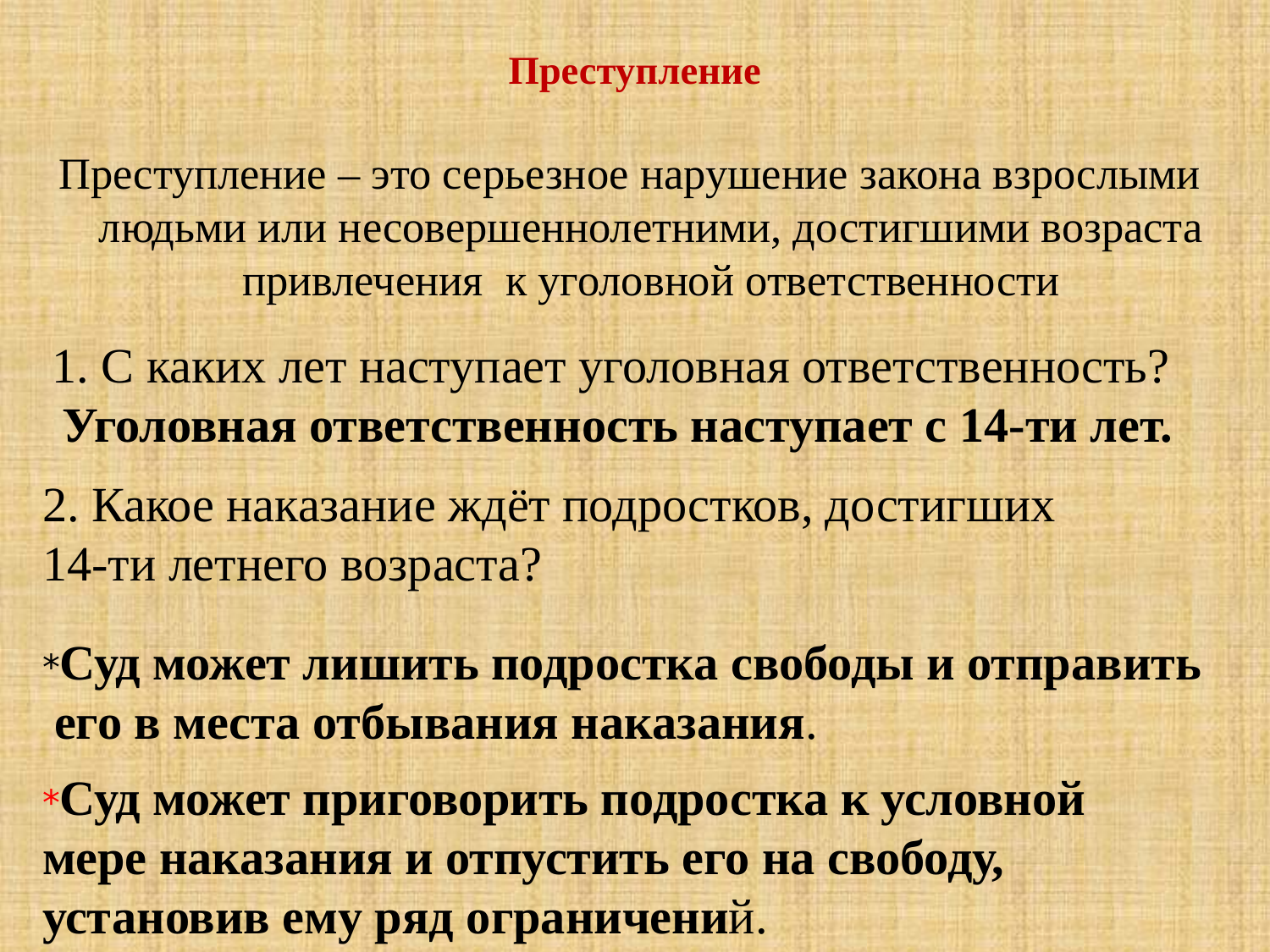

# Преступление
Преступление – это серьезное нарушение закона взрослыми людьми или несовершеннолетними, достигшими возраста привлечения  к уголовной ответственности

1. С каких лет наступает уголовная ответственность?
Уголовная ответственность наступает с 14-ти лет.
2. Какое наказание ждёт подростков, достигших
14-ти летнего возраста?

*Суд может лишить подростка свободы и отправить
 его в места отбывания наказания.
*Суд может приговорить подростка к условной мере наказания и отпустить его на свободу, установив ему ряд ограничений.